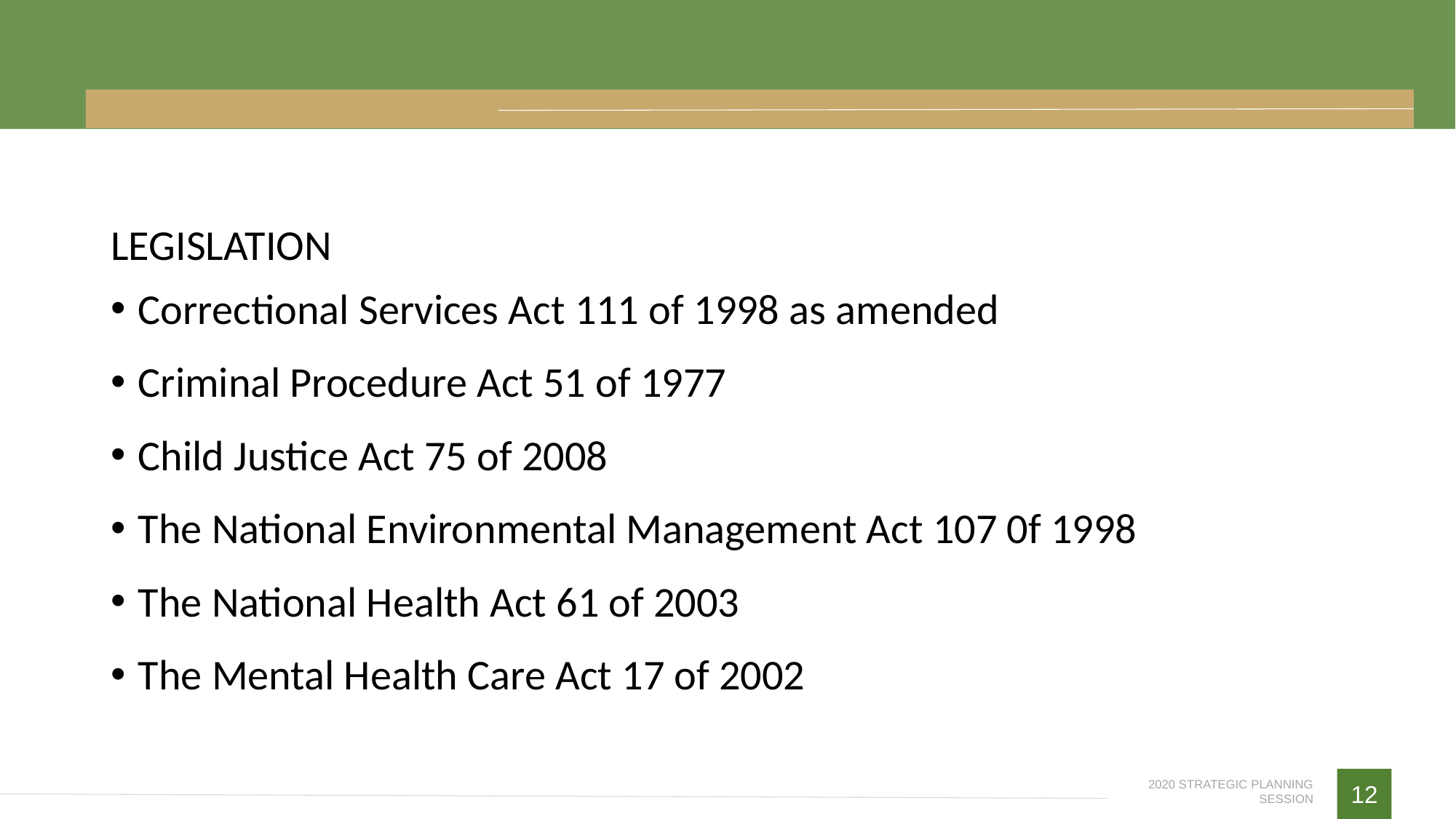

LEGISLATION
Correctional Services Act 111 of 1998 as amended
Criminal Procedure Act 51 of 1977
Child Justice Act 75 of 2008
The National Environmental Management Act 107 0f 1998
The National Health Act 61 of 2003
The Mental Health Care Act 17 of 2002